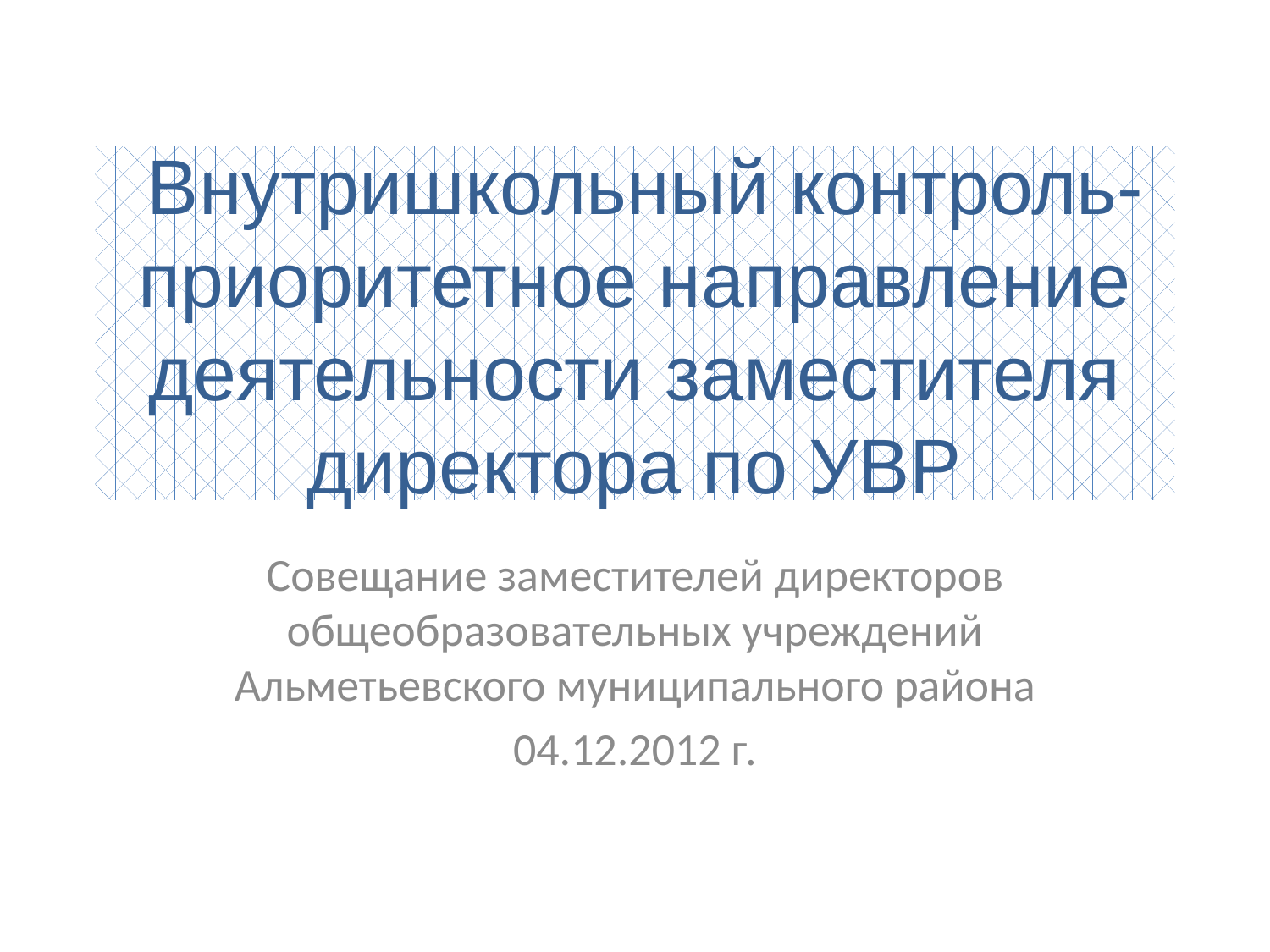

# Внутришкольный контроль-приоритетное направление деятельности заместителя директора по УВР
Совещание заместителей директоров общеобразовательных учреждений Альметьевского муниципального района
04.12.2012 г.